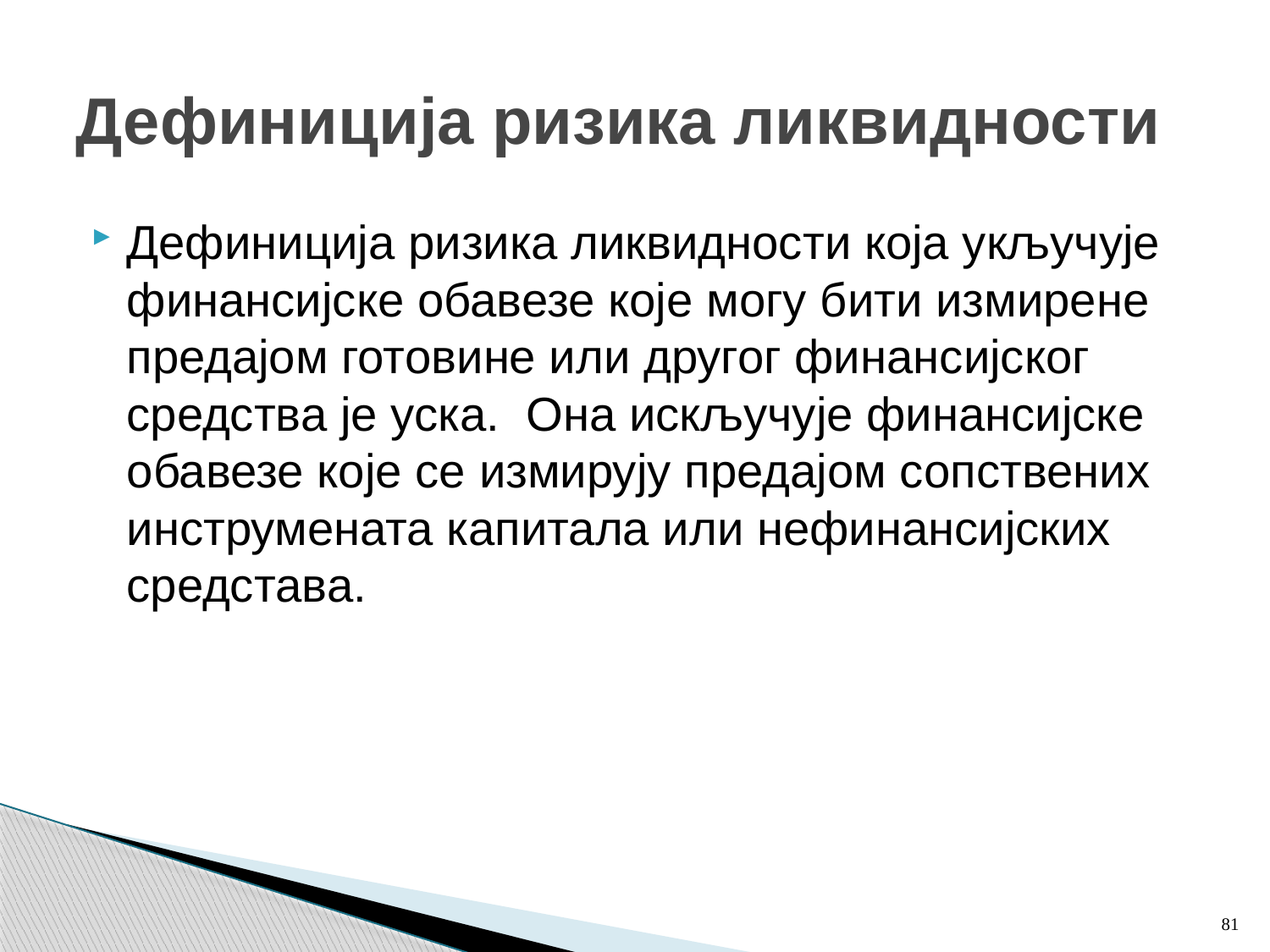

# Дефиниција ризика ликвидности
Дефиниција ризика ликвидности која укључује финансијске обавезе које могу бити измирене предајом готовине или другог финансијског средства је уска.  Она искључује финансијске обавезе које се измирују предајом сопствених инструмената капитала или нефинансијских средстава.
81